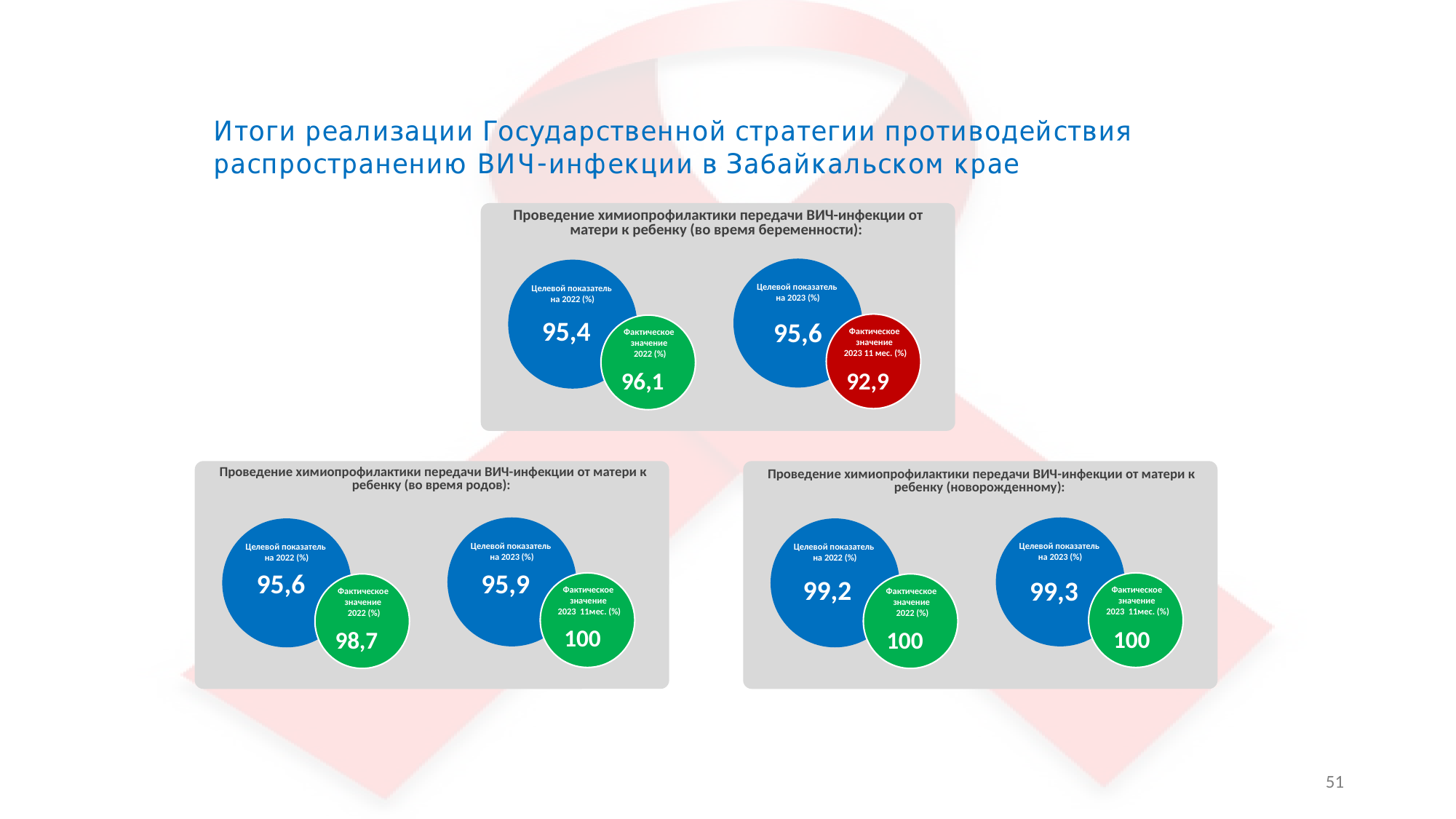

Итоги реализации Государственной стратегии противодействия распространению ВИЧ-инфекции в Забайкальском крае

Проведение химиопрофилактики передачи ВИЧ-инфекции от матери к ребенку (во время беременности):

Целевой показатель
на 2023 (%)
Целевой показатель
на 2022 (%)
95,4
95,6

Фактическое
значение
2023 11 мес. (%)
Фактическое
значение
2022 (%)
92,9
96,1

Проведение химиопрофилактики передачи ВИЧ-инфекции от матери к ребенку (во время родов):

Проведение химиопрофилактики передачи ВИЧ-инфекции от матери к ребенку (новорожденному):

Целевой показатель
на 2023 (%)
Целевой показатель
на 2023 (%)
Целевой показатель
на 2022 (%)
Целевой показатель
на 2022 (%)
95,6
95,9
99,2
99,3

Фактическое
значение
2023  11мес. (%)
Фактическое
значение
2023  11мес. (%)
Фактическое
значение
2022 (%)
Фактическое
значение
2022 (%)
100
100
98,7
100
51